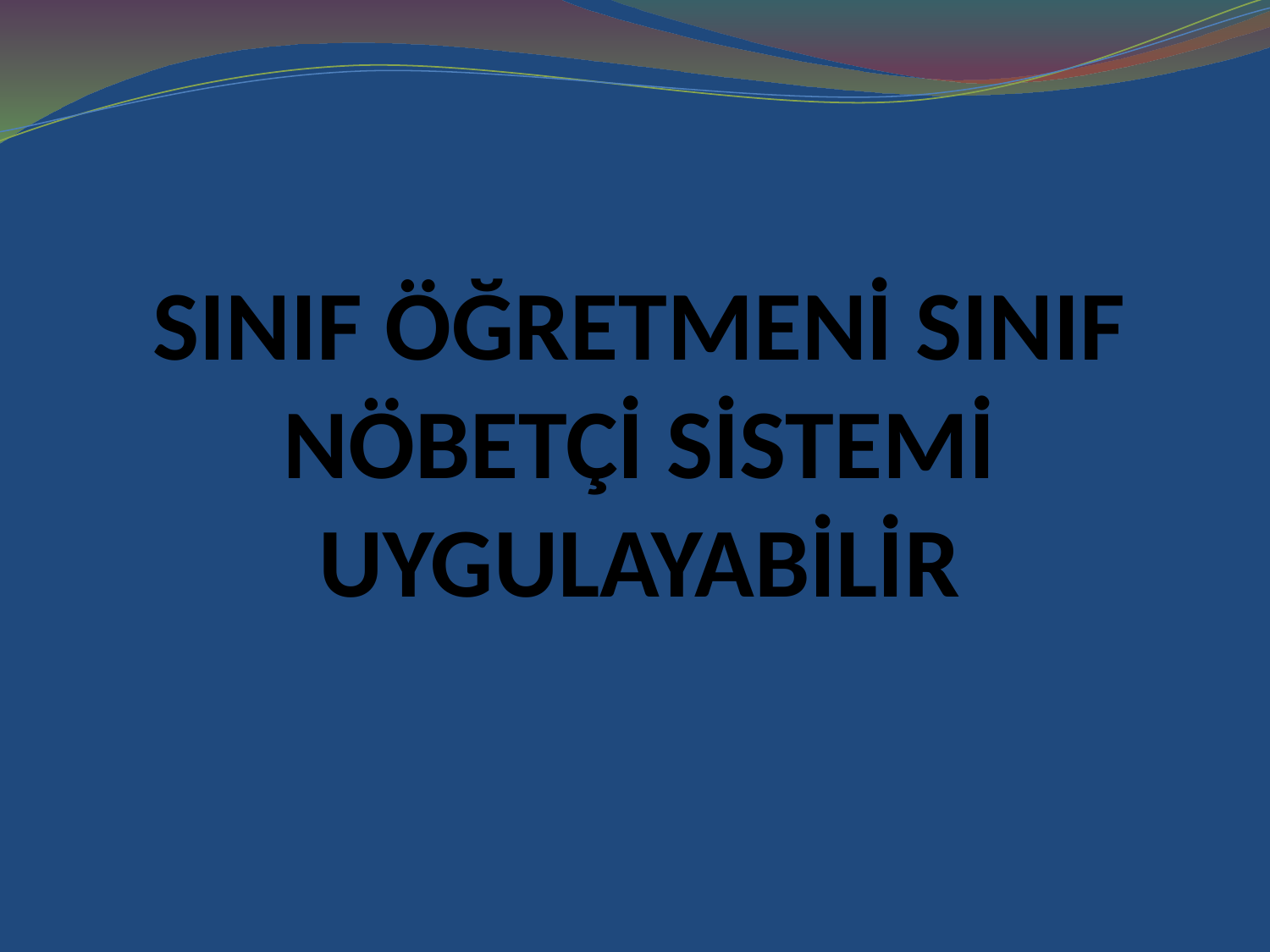

# SINIF ÖĞRETMENİ SINIF NÖBETÇİ SİSTEMİ UYGULAYABİLİR